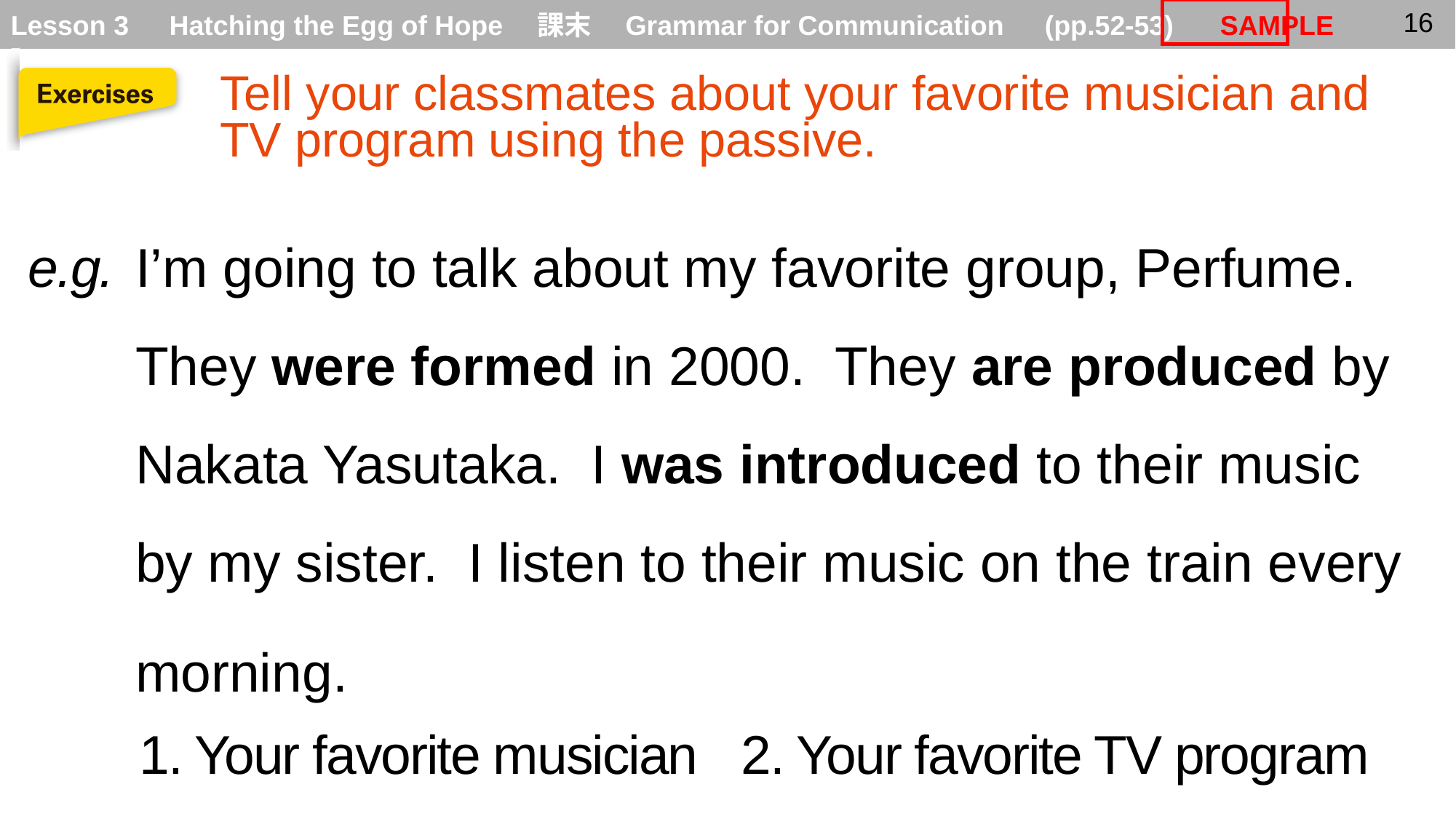

Tell your classmates about your favorite musician and TV program using the passive.
e.g.
I’m going to talk about my favorite group, Perfume. They were formed in 2000.  They are produced by Nakata Yasutaka.  I was introduced to their music by my sister.  I listen to their music on the train every
morning.
1. Your favorite musician
2. Your favorite TV program